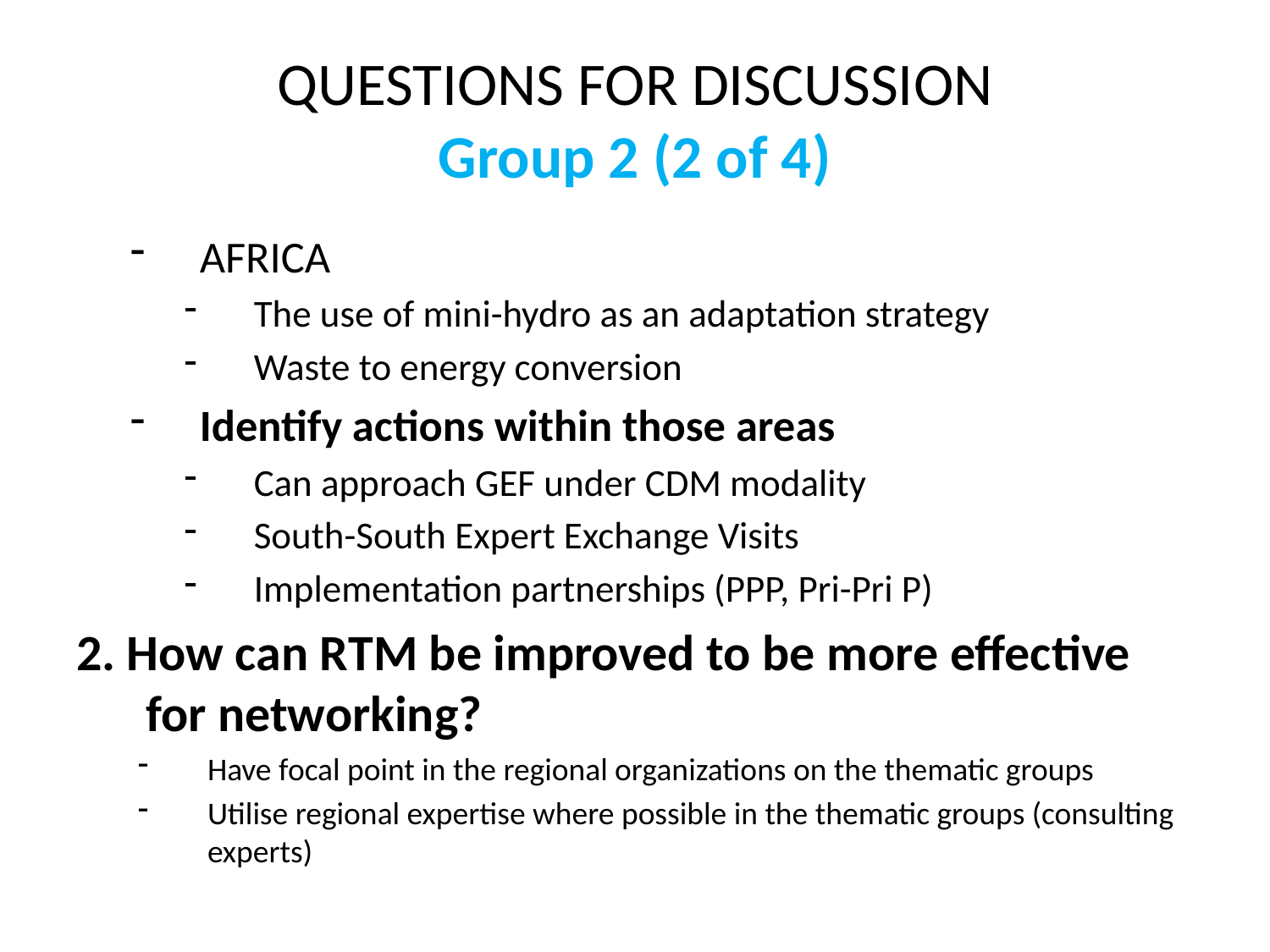

# QUESTIONS FOR DISCUSSION Group 2 (2 of 4)
AFRICA
The use of mini-hydro as an adaptation strategy
Waste to energy conversion
Identify actions within those areas
Can approach GEF under CDM modality
South-South Expert Exchange Visits
Implementation partnerships (PPP, Pri-Pri P)
2. How can RTM be improved to be more effective for networking?
Have focal point in the regional organizations on the thematic groups
Utilise regional expertise where possible in the thematic groups (consulting experts)